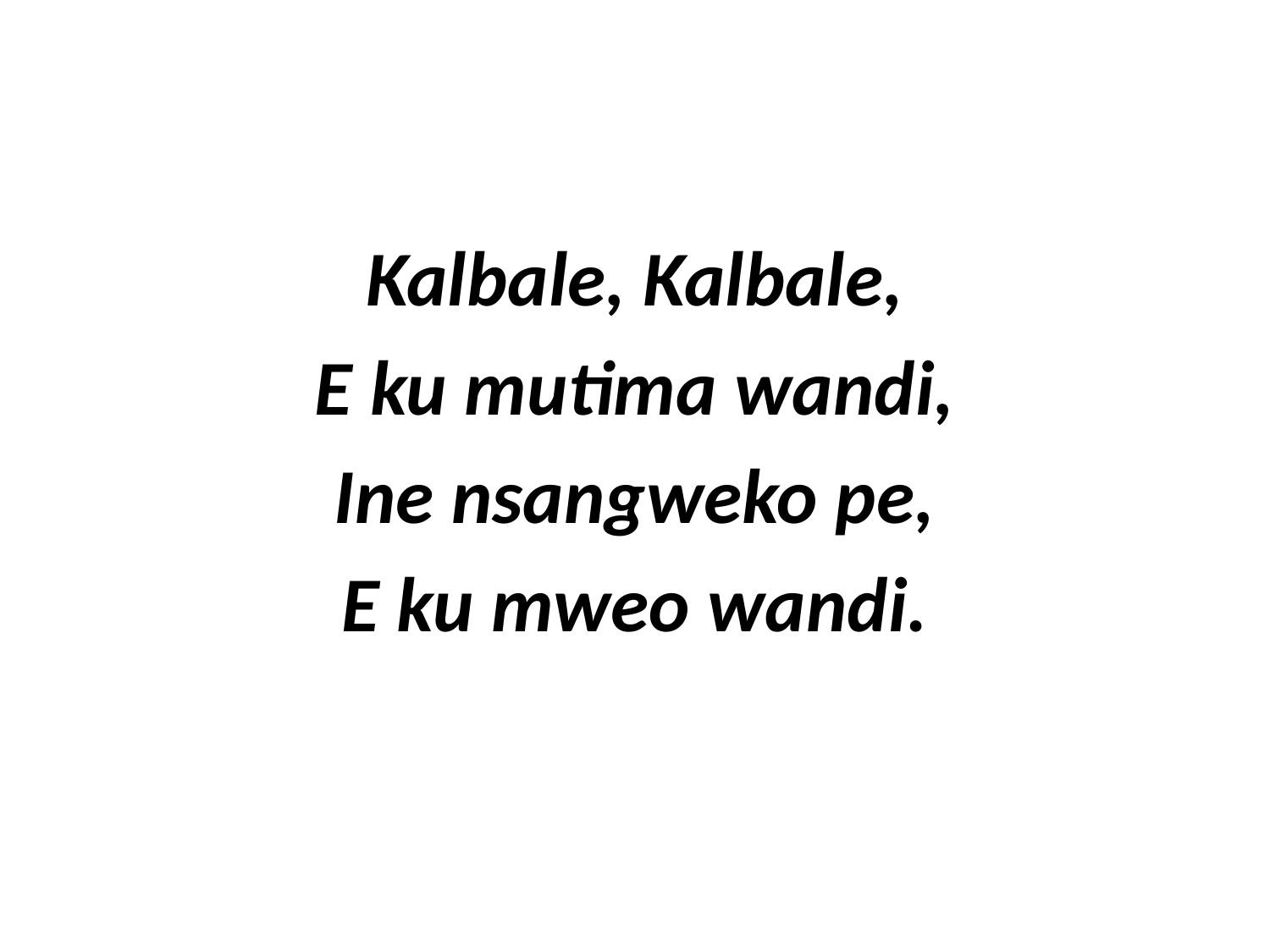

Kalbale, Kalbale,
E ku mutima wandi,
Ine nsangweko pe,
E ku mweo wandi.